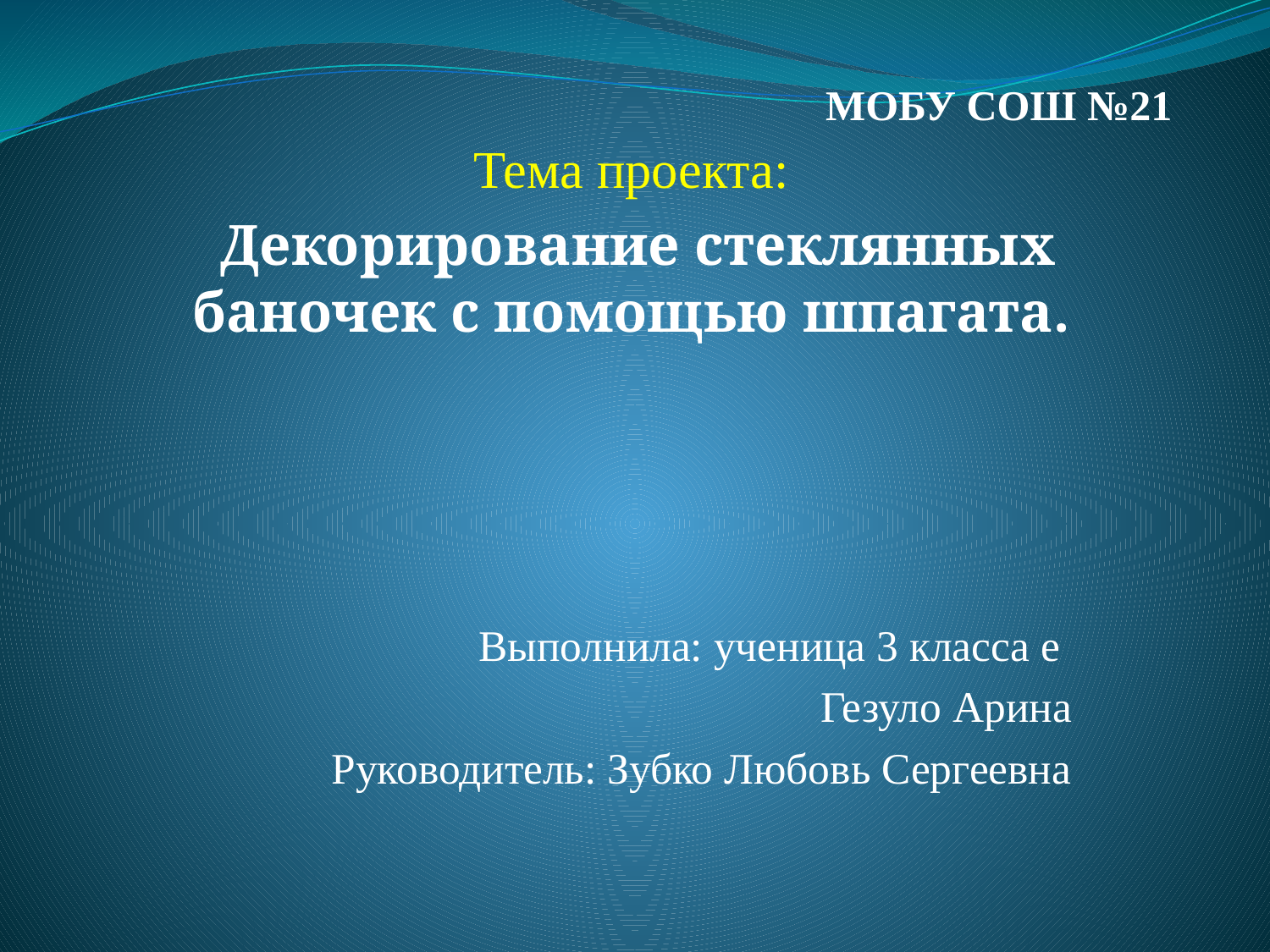

# МОБУ СОШ №21
Тема проекта:
 Декорирование стеклянных баночек с помощью шпагата.

Выполнила: ученица 3 класса е
Гезуло Арина
Руководитель: Зубко Любовь Сергеевна